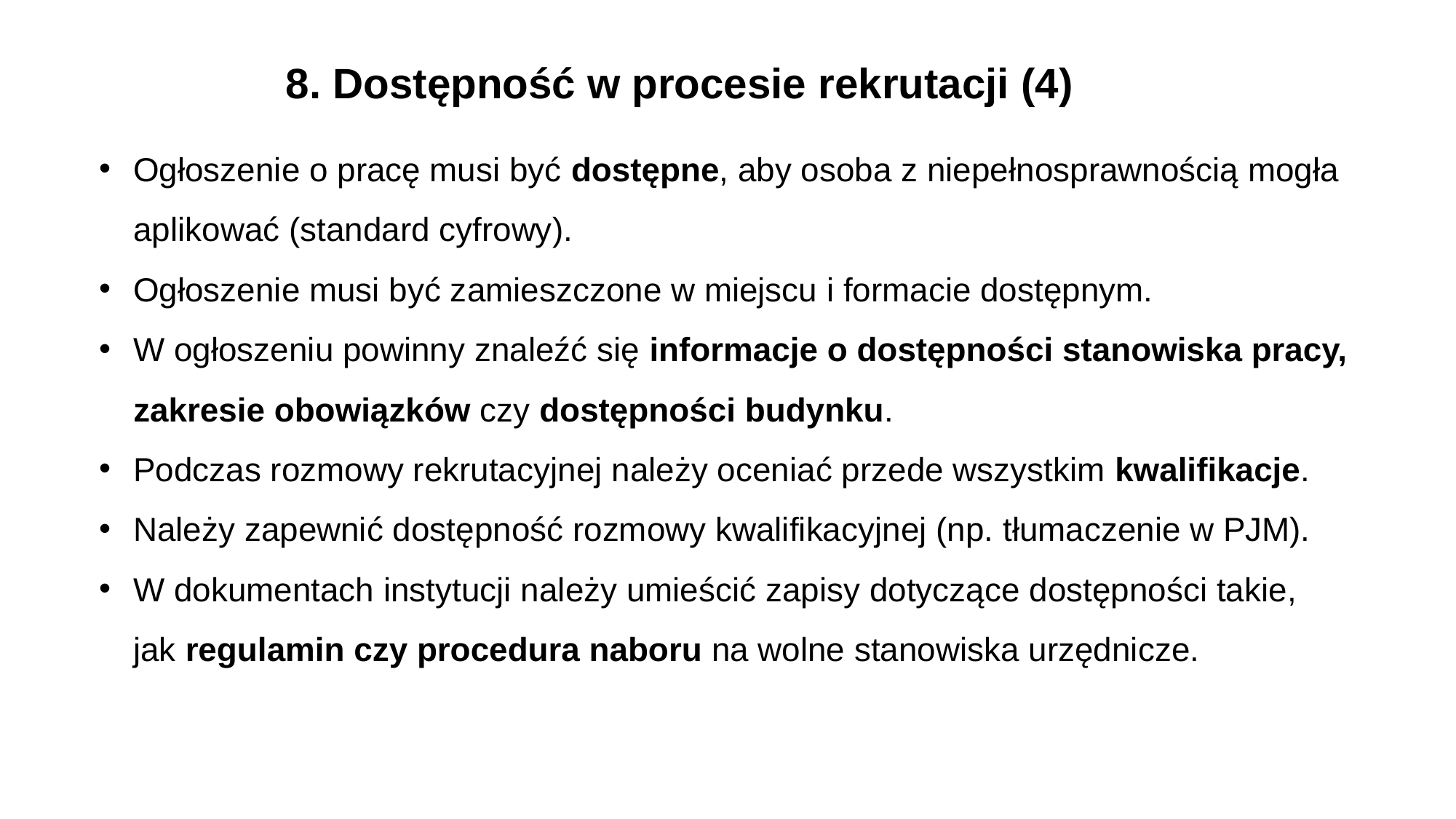

8. Dostępność w procesie rekrutacji (4)
Ogłoszenie o pracę musi być dostępne, aby osoba z niepełnosprawnością mogła aplikować (standard cyfrowy).
Ogłoszenie musi być zamieszczone w miejscu i formacie dostępnym.
W ogłoszeniu powinny znaleźć się informacje o dostępności stanowiska pracy, zakresie obowiązków czy dostępności budynku.
Podczas rozmowy rekrutacyjnej należy oceniać przede wszystkim kwalifikacje.
Należy zapewnić dostępność rozmowy kwalifikacyjnej (np. tłumaczenie w PJM).
W dokumentach instytucji należy umieścić zapisy dotyczące dostępności takie,
jak regulamin czy procedura naboru na wolne stanowiska urzędnicze.